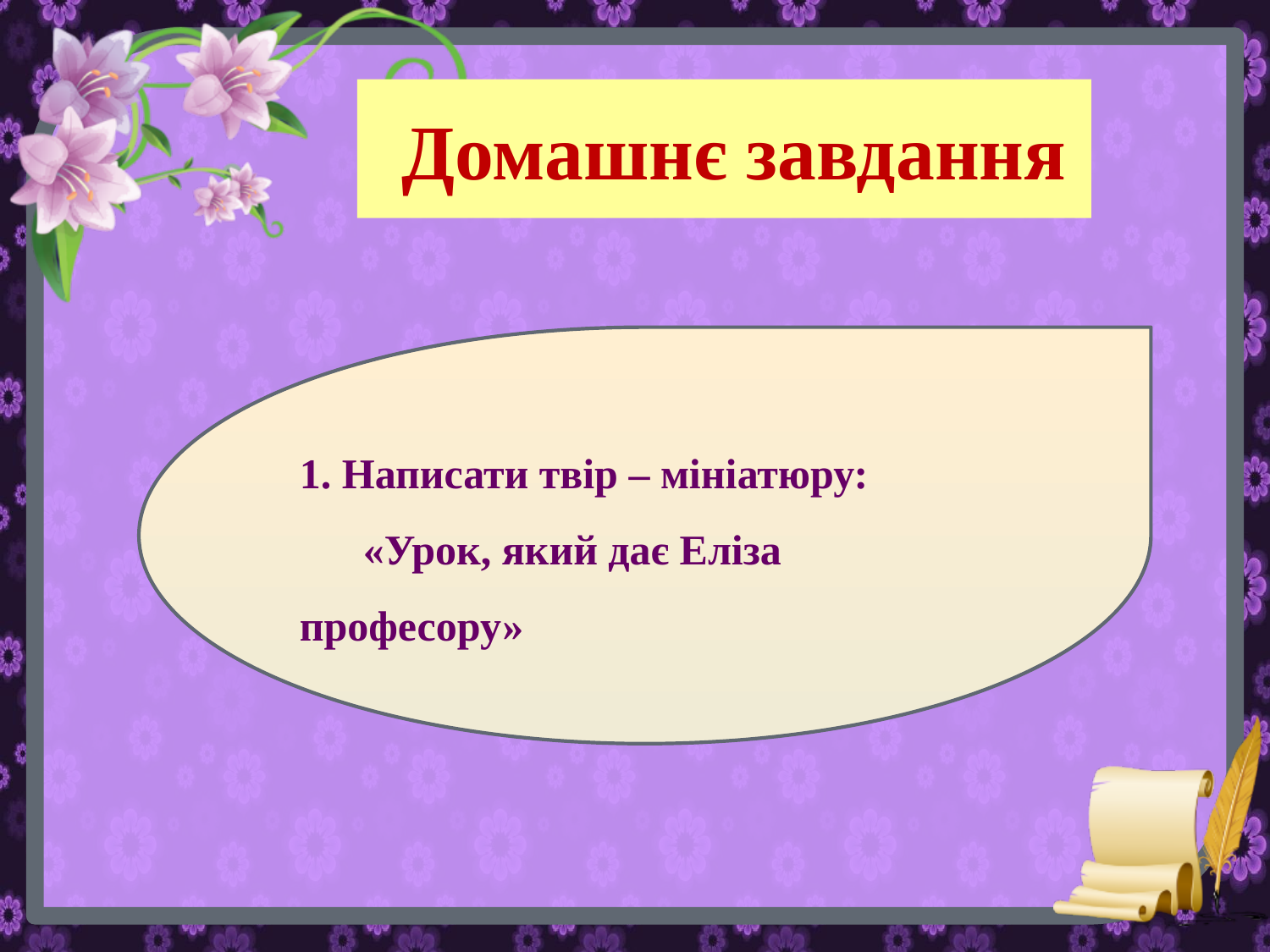

# Домашнє завдання
1. Написати твір – мініатюру:                  «Урок, який дає Еліза  професору»